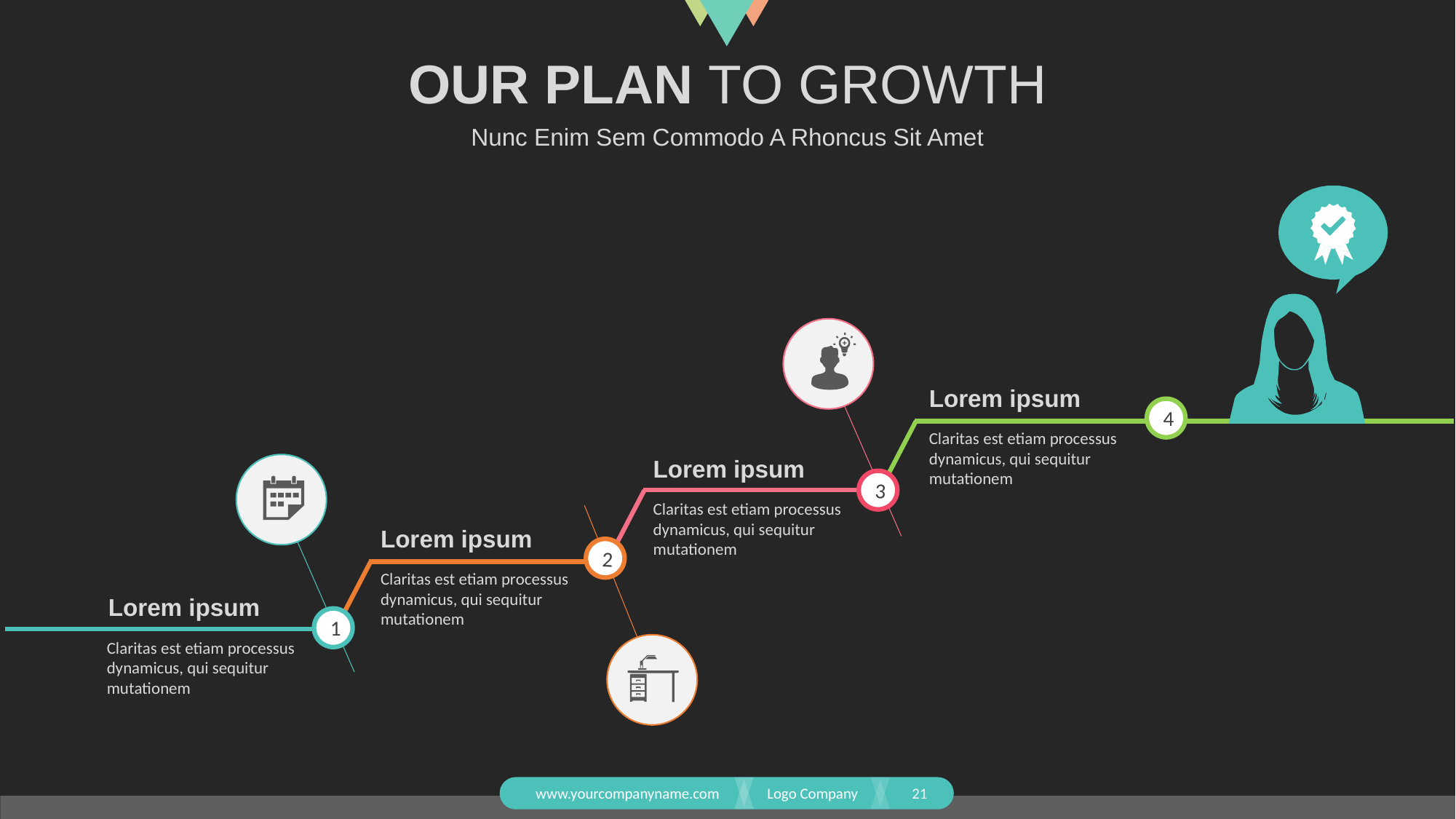

# OUR PLAN TO GROWTH
Nunc Enim Sem Commodo A Rhoncus Sit Amet

3
Lorem ipsum
4
Claritas est etiam processus dynamicus, qui sequitur mutationem
Lorem ipsum

1
Claritas est etiam processus dynamicus, qui sequitur mutationem
2

Lorem ipsum
Claritas est etiam processus dynamicus, qui sequitur mutationem
Lorem ipsum
Claritas est etiam processus dynamicus, qui sequitur mutationem
21